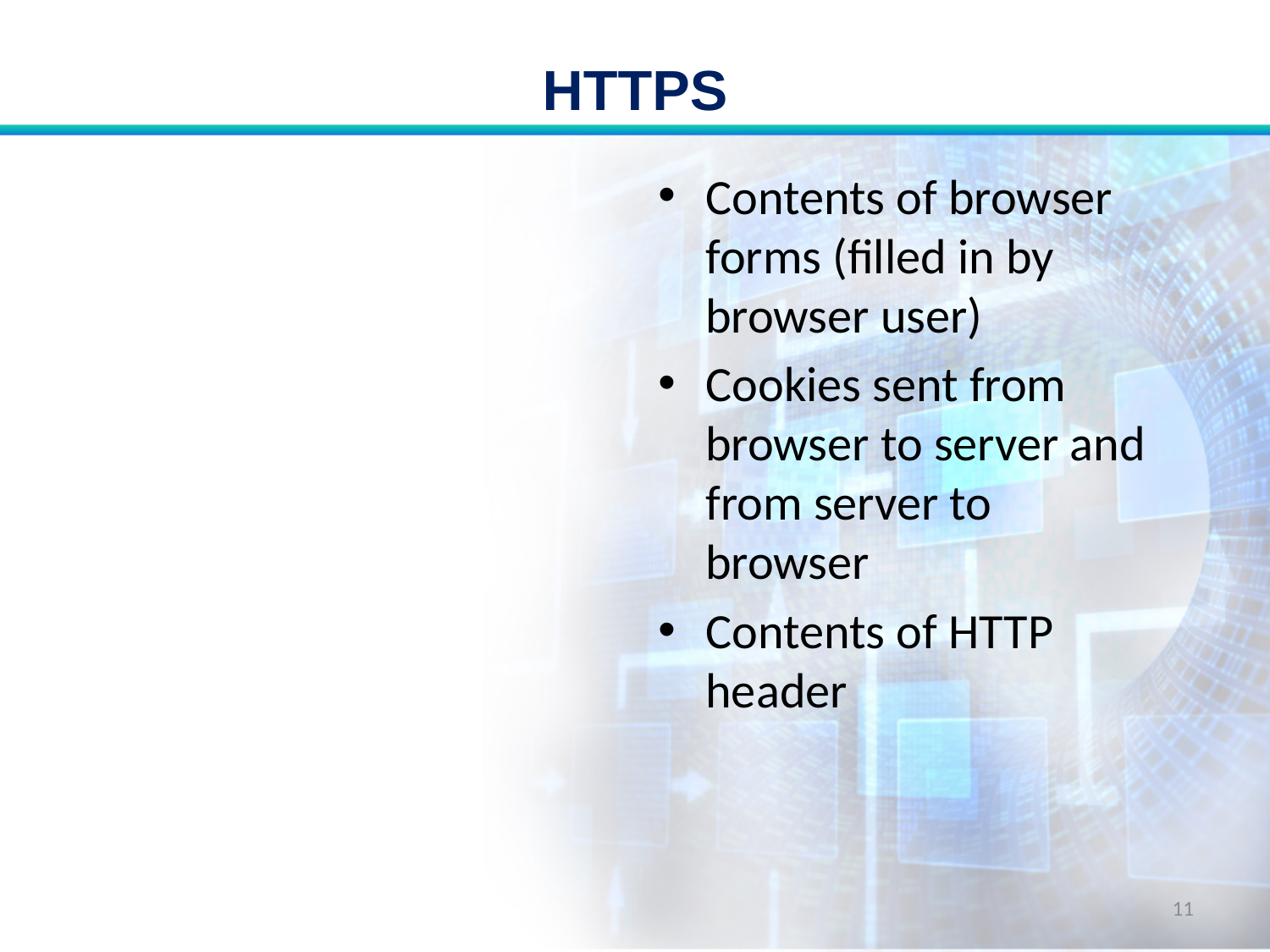

# HTTPS
Contents of browser forms (filled in by browser user)
Cookies sent from browser to server and from server to browser
Contents of HTTP header
11